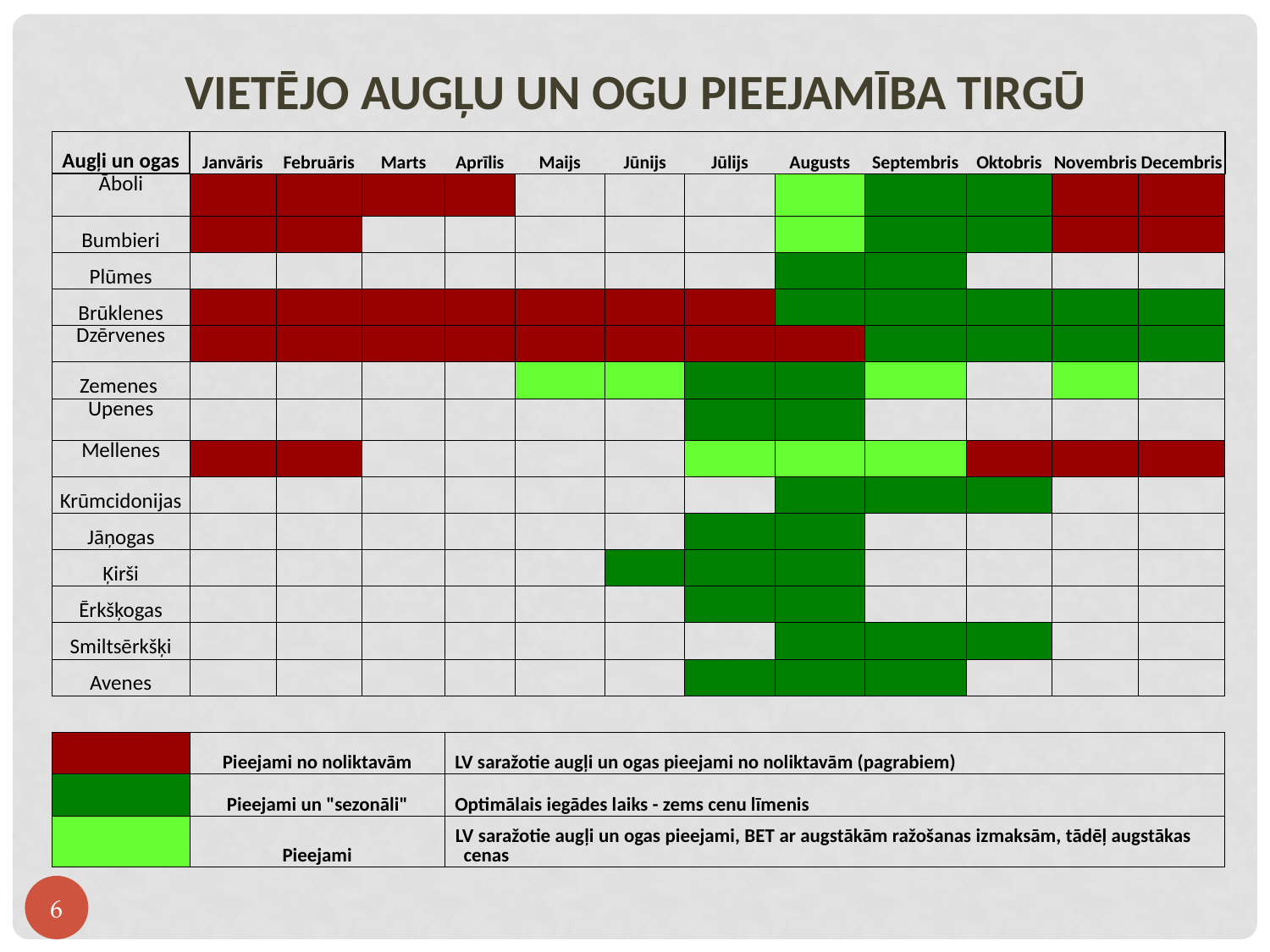

Vietējo augļu un ogu pieejamība tirgū
|  |  |  |  |  |  |  |  |  |  |  |  |  |
| --- | --- | --- | --- | --- | --- | --- | --- | --- | --- | --- | --- | --- |
| Augļi un ogas | Janvāris | Februāris | Marts | Aprīlis | Maijs | Jūnijs | Jūlijs | Augusts | Septembris | Oktobris | Novembris | Decembris |
| Āboli |  |  |  |  |  |  |  |  |  |  |  |  |
| Bumbieri |  |  |  |  |  |  |  |  |  |  |  |  |
| Plūmes |  |  |  |  |  |  |  |  |  |  |  |  |
| Brūklenes |  |  |  |  |  |  |  |  |  |  |  |  |
| Dzērvenes |  |  |  |  |  |  |  |  |  |  |  |  |
| Zemenes |  |  |  |  |  |  |  |  |  |  |  |  |
| Upenes |  |  |  |  |  |  |  |  |  |  |  |  |
| Mellenes |  |  |  |  |  |  |  |  |  |  |  |  |
| Krūmcidonijas |  |  |  |  |  |  |  |  |  |  |  |  |
| Jāņogas |  |  |  |  |  |  |  |  |  |  |  |  |
| Ķirši |  |  |  |  |  |  |  |  |  |  |  |  |
| Ērkšķogas |  |  |  |  |  |  |  |  |  |  |  |  |
| Smiltsērkšķi |  |  |  |  |  |  |  |  |  |  |  |  |
| Avenes |  |  |  |  |  |  |  |  |  |  |  |  |
|  |  |  |  |  |  |  |  |  |  |  |  |  |
|  | Pieejami no noliktavām |  |  | LV saražotie augļi un ogas pieejami no noliktavām (pagrabiem) |  |  |  |  |  |  |  |  |
|  | Pieejami un "sezonāli" |  |  | Optimālais iegādes laiks - zems cenu līmenis |  |  |  |  |  |  |  |  |
|  | Pieejami |  |  | LV saražotie augļi un ogas pieejami, BET ar augstākām ražošanas izmaksām, tādēļ augstākas cenas |  |  |  |  |  |  |  |  |
6